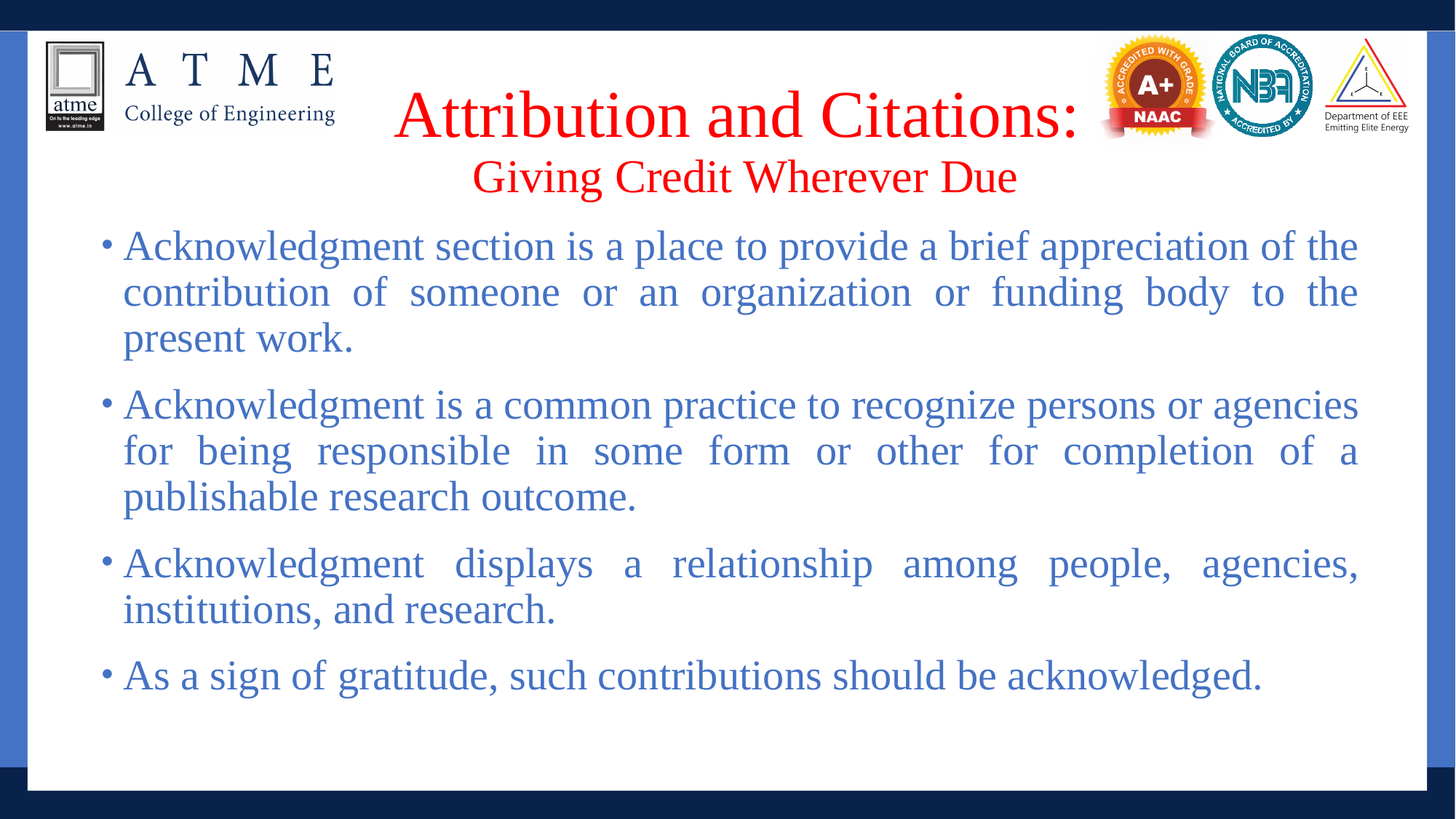

# Attribution and Citations: Giving Credit Wherever Due
Acknowledgment section is a place to provide a brief appreciation of the contribution of someone or an organization or funding body to the present work.
Acknowledgment is a common practice to recognize persons or agencies for being responsible in some form or other for completion of a publishable research outcome.
Acknowledgment displays a relationship among people, agencies, institutions, and research.
As a sign of gratitude, such contributions should be acknowledged.